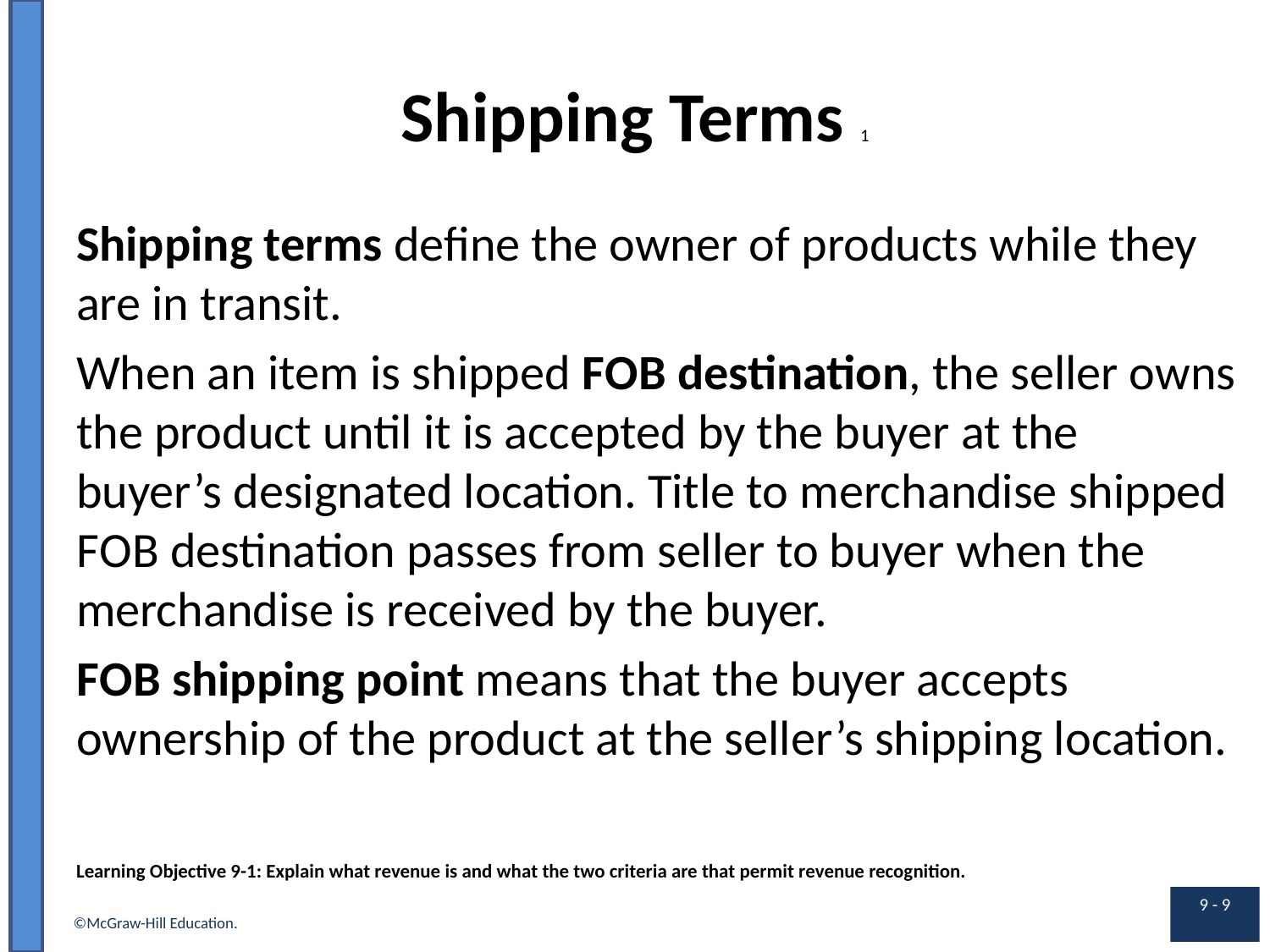

# Shipping Terms 1
Shipping terms define the owner of products while they are in transit.
When an item is shipped F O B destination, the seller owns the product until it is accepted by the buyer at the buyer’s designated location. Title to merchandise shipped F O B destination passes from seller to buyer when the merchandise is received by the buyer.
F O B shipping point means that the buyer accepts ownership of the product at the seller’s shipping location.
Learning Objective 9-1: Explain what revenue is and what the two criteria are that permit revenue recognition.